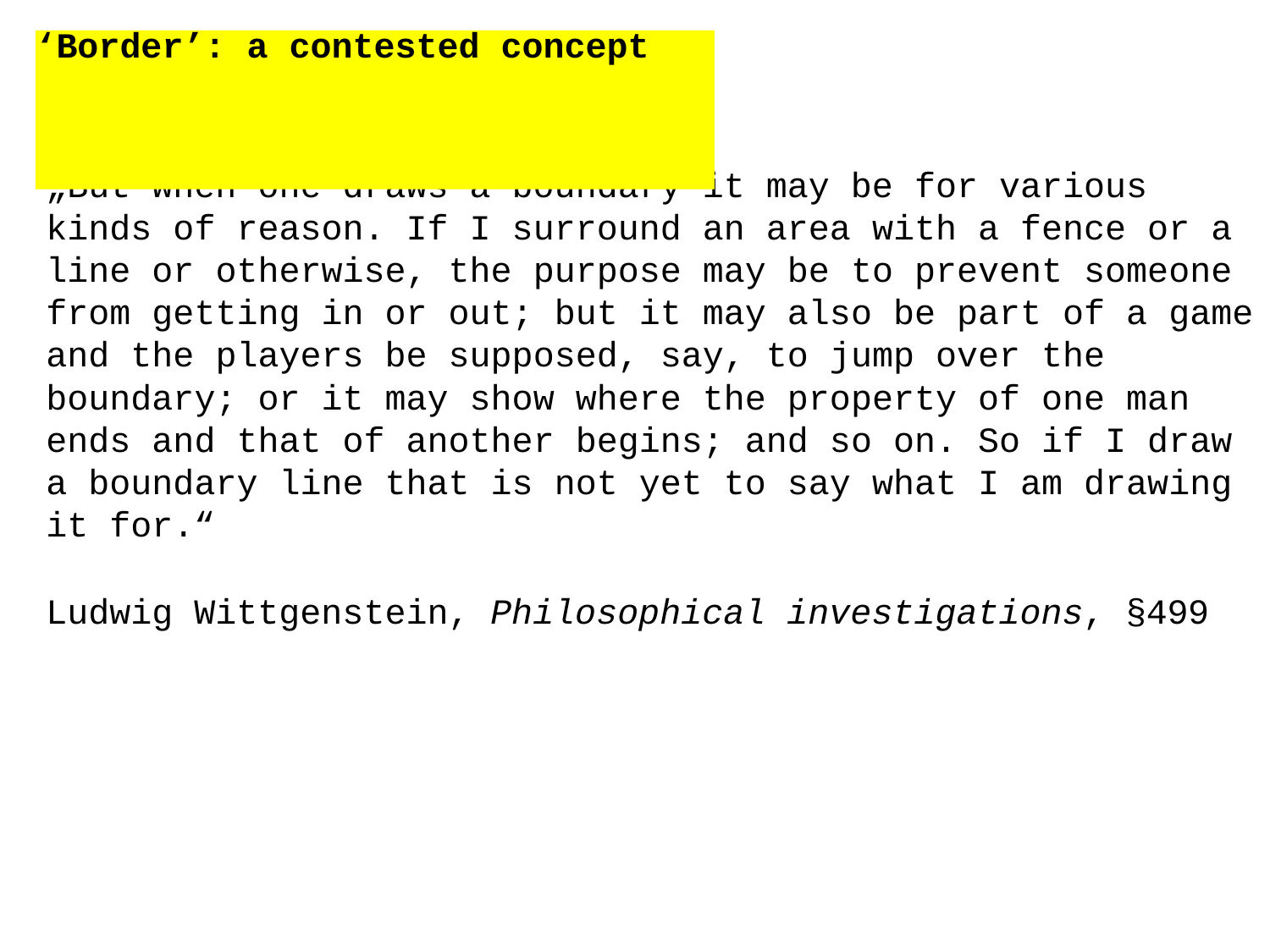

# ‘Border’: a contested concept
„But when one draws a boundary it may be for various kinds of reason. If I surround an area with a fence or a line or otherwise, the purpose may be to prevent someone from getting in or out; but it may also be part of a game and the players be supposed, say, to jump over the boundary; or it may show where the property of one man ends and that of another begins; and so on. So if I draw a boundary line that is not yet to say what I am drawing it for.“

Ludwig Wittgenstein, Philosophical investigations, §499